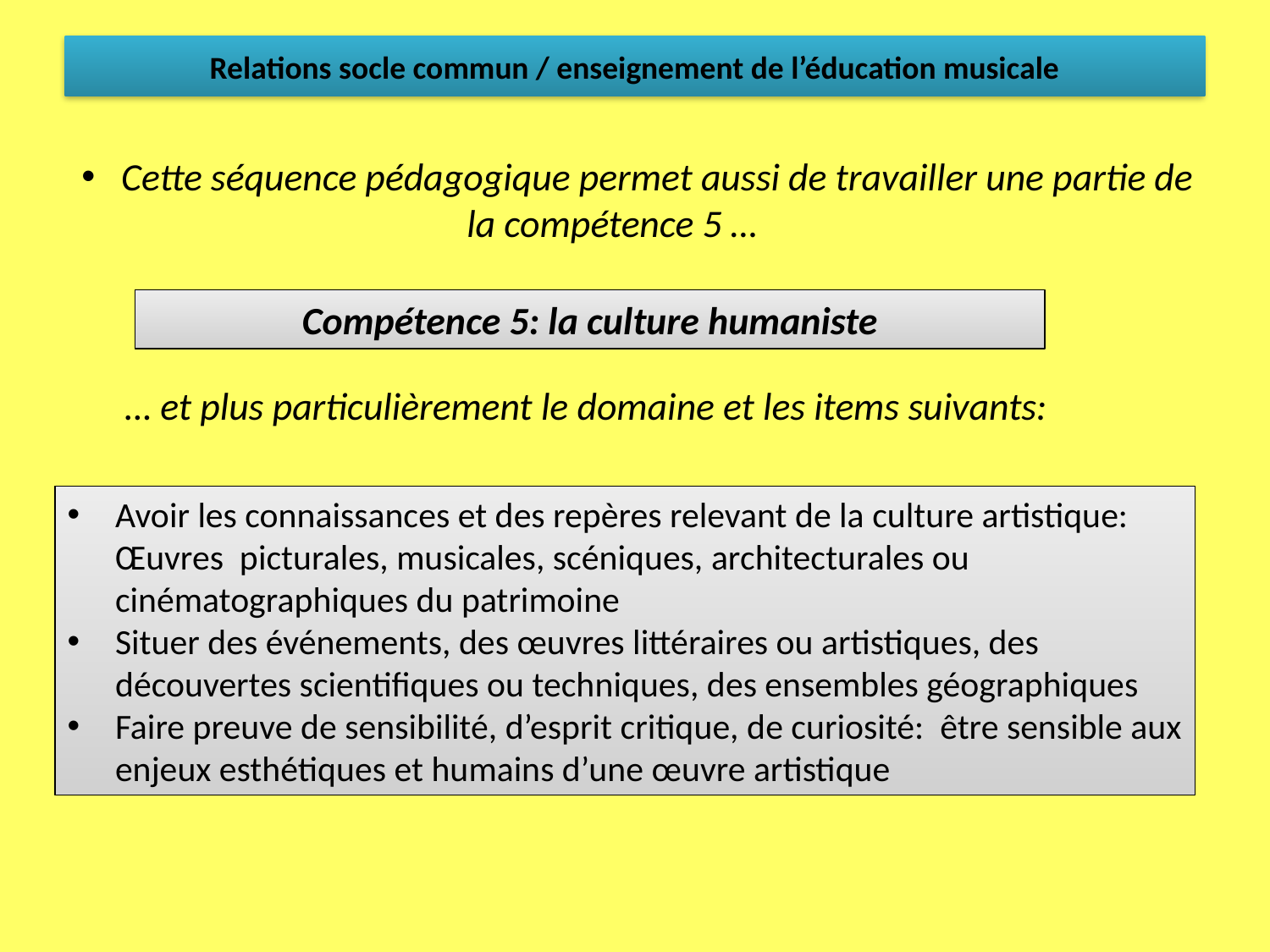

Relations socle commun / enseignement de l’éducation musicale
Cette séquence pédagogique permet aussi de travailler une partie de la compétence 5 …
Compétence 5: la culture humaniste
… et plus particulièrement le domaine et les items suivants:
Avoir les connaissances et des repères relevant de la culture artistique:  Œuvres  picturales, musicales, scéniques, architecturales ou cinématographiques du patrimoine
Situer des événements, des œuvres littéraires ou artistiques, des découvertes scientifiques ou techniques, des ensembles géographiques
Faire preuve de sensibilité, d’esprit critique, de curiosité:  être sensible aux enjeux esthétiques et humains d’une œuvre artistique